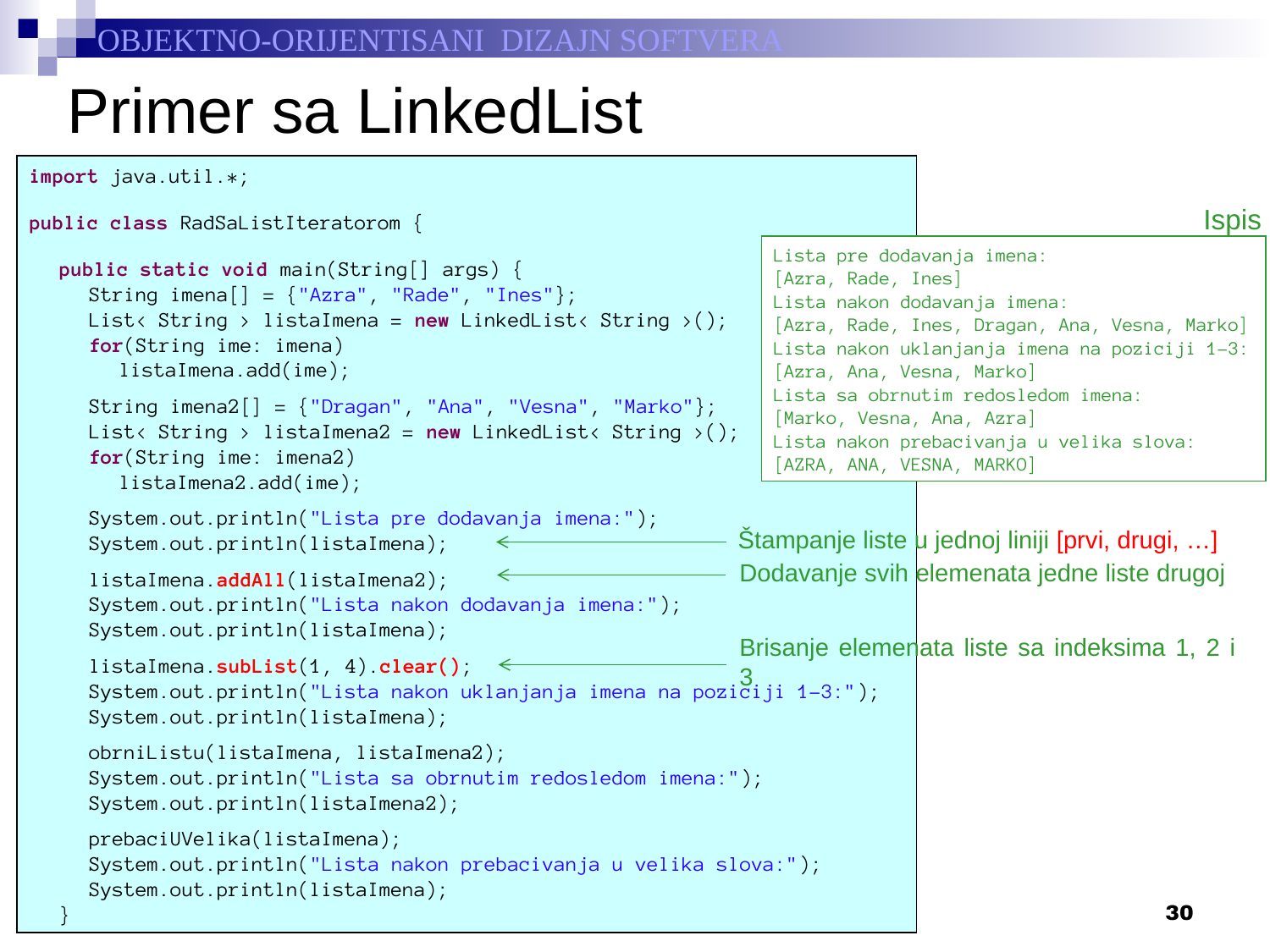

# Primer sa LinkedList
import java.util.*;
public class RadSaListIteratorom {
	public static void main(String[] args) {
		String imena[] = {"Azra", "Rade", "Ines"};
		List< String > listaImena = new LinkedList< String >();
		for(String ime: imena)
			listaImena.add(ime);
		String imena2[] = {"Dragan", "Ana", "Vesna", "Marko"};
		List< String > listaImena2 = new LinkedList< String >();
		for(String ime: imena2)
			listaImena2.add(ime);
		System.out.println("Lista pre dodavanja imena:");
		System.out.println(listaImena);
		listaImena.addAll(listaImena2);
		System.out.println("Lista nakon dodavanja imena:");
		System.out.println(listaImena);
		listaImena.subList(1, 4).clear();
		System.out.println("Lista nakon uklanjanja imena na poziciji 1-3:");
		System.out.println(listaImena);
		obrniListu(listaImena, listaImena2);
		System.out.println("Lista sa obrnutim redosledom imena:");
		System.out.println(listaImena2);
		prebaciUVelika(listaImena);
		System.out.println("Lista nakon prebacivanja u velika slova:");
		System.out.println(listaImena);
	}
Ispis
Lista pre dodavanja imena:
[Azra, Rade, Ines]
Lista nakon dodavanja imena:
[Azra, Rade, Ines, Dragan, Ana, Vesna, Marko]
Lista nakon uklanjanja imena na poziciji 1-3:
[Azra, Ana, Vesna, Marko]
Lista sa obrnutim redosledom imena:
[Marko, Vesna, Ana, Azra]
Lista nakon prebacivanja u velika slova:
[AZRA, ANA, VESNA, MARKO]
Štampanje liste u jednoj liniji [prvi, drugi, …]
Dodavanje svih elemenata jedne liste drugoj
Brisanje elemenata liste sa indeksima 1, 2 i 3
30